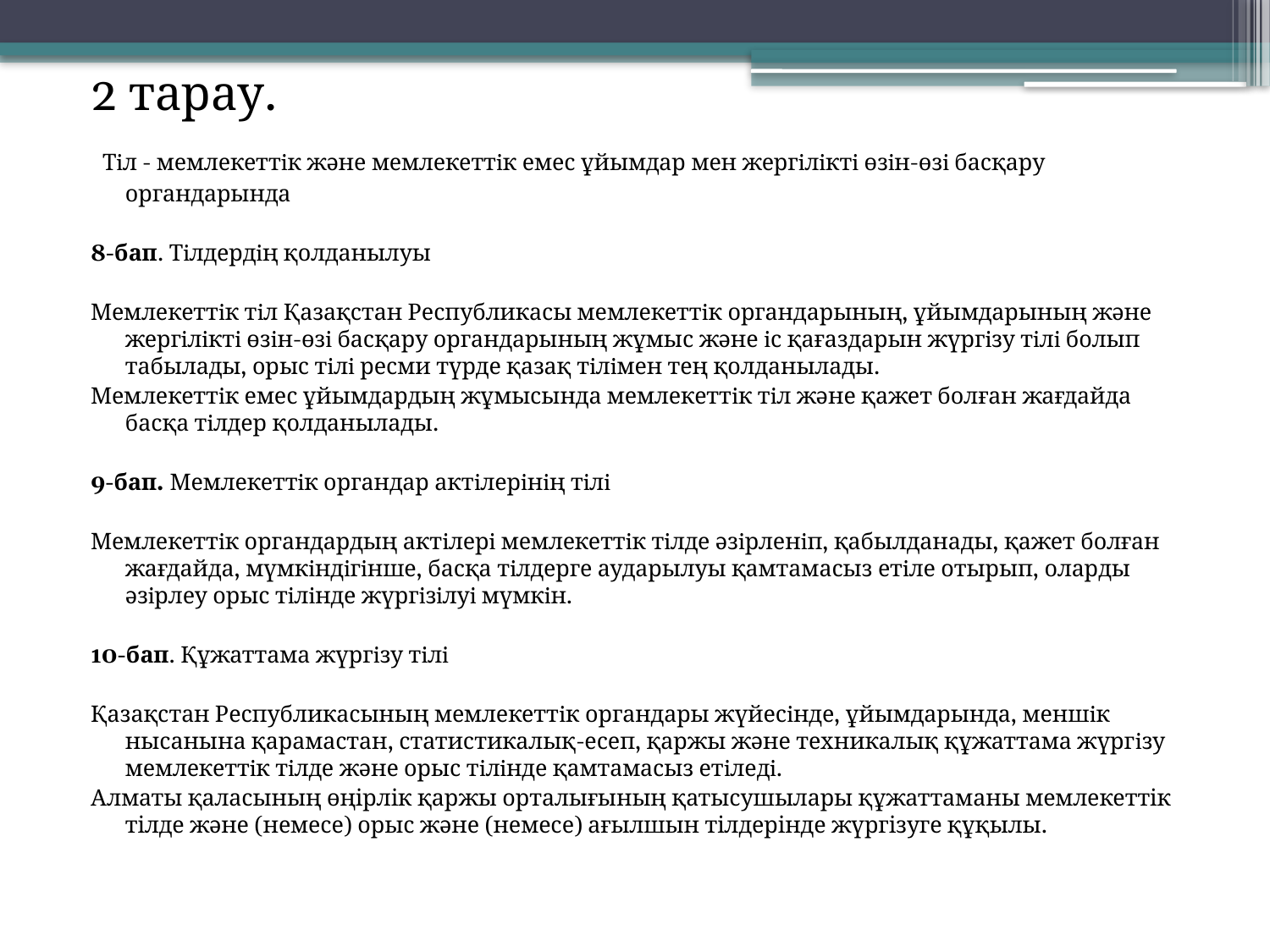

2 тарау.
 Тiл - мемлекеттiк және мемлекеттiк емес ұйымдар мен жергiлiктi өзiн-өзi басқару органдарында

8-бап. Тiлдердiң қолданылуы

Мемлекеттiк тiл Қазақстан Республикасы мемлекеттiк органдарының, ұйымдарының және жергiлiктi өзiн-өзi басқару органдарының жұмыс және iс қағаздарын жүргiзу тiлi болып табылады, орыс тiлi ресми түрде қазақ тiлiмен тең қолданылады.
Мемлекеттiк емес ұйымдардың жұмысында мемлекеттiк тiл және қажет болған жағдайда басқа тiлдер қолданылады.

9-бап. Мемлекеттiк органдар актiлерiнiң тiлi

Мемлекеттiк органдардың актiлерi мемлекеттiк тiлде әзiрленiп, қабылданады, қажет болған жағдайда, мүмкiндiгiнше, басқа тiлдерге аударылуы қамтамасыз етiле отырып, оларды әзiрлеу орыс тiлiнде жүргiзiлуi мүмкiн.

10-бап. Құжаттама жүргiзу тiлi

Қазақстан Республикасының мемлекеттiк органдары жүйесiнде, ұйымдарында, меншiк нысанына қарамастан, статистикалық-есеп, қаржы және техникалық құжаттама жүргiзу мемлекеттiк тiлде және орыс тiлiнде қамтамасыз етiледi.
Алматы қаласының өңірлік қаржы орталығының қатысушылары құжаттаманы мемлекеттік тілде және (немесе) орыс және (немесе) ағылшын тілдерінде жүргізуге құқылы.